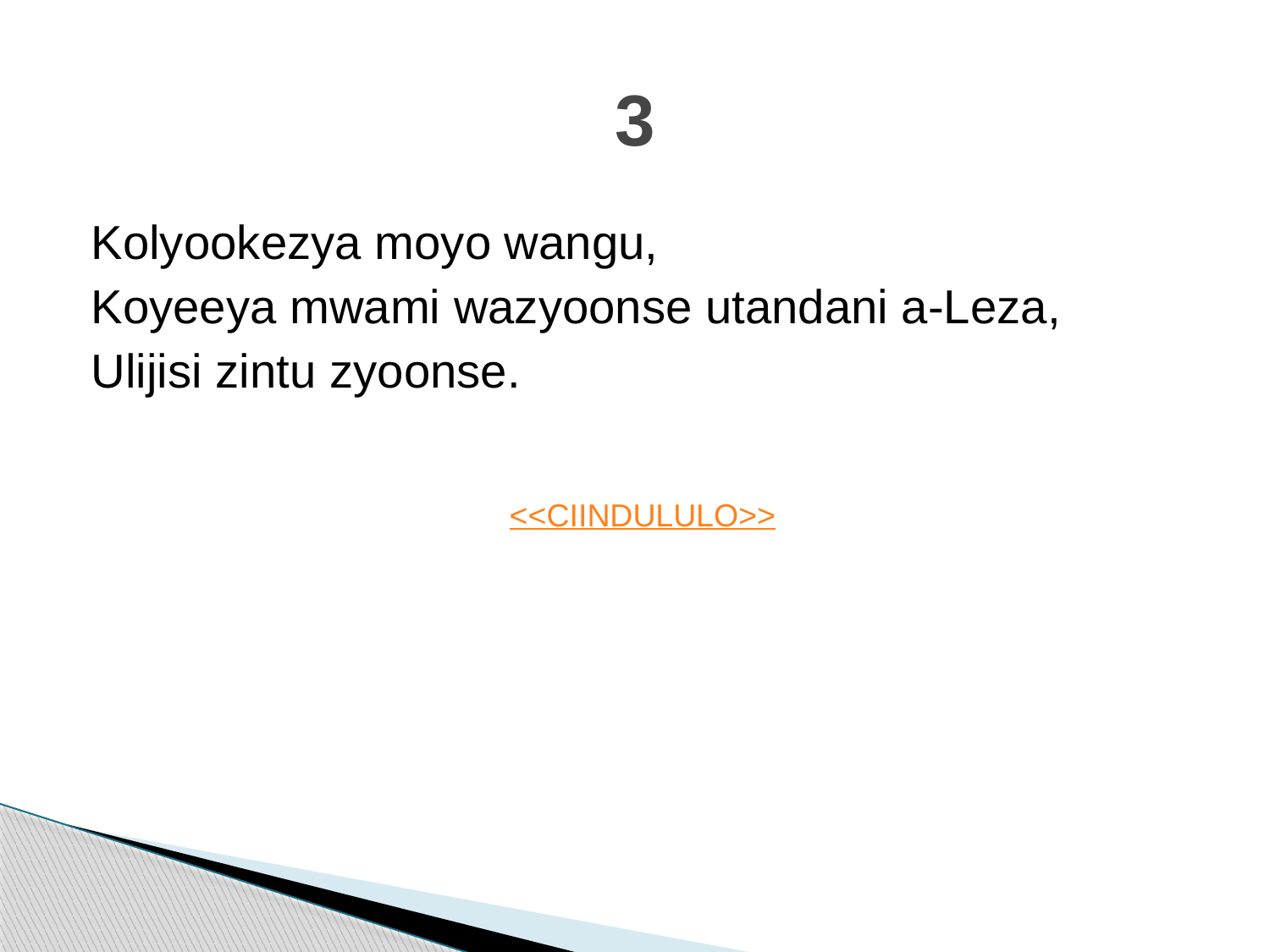

# 3
Kolyookezya moyo wangu,
Koyeeya mwami wazyoonse utandani a-Leza,
Ulijisi zintu zyoonse.

<<CIINDULULO>>